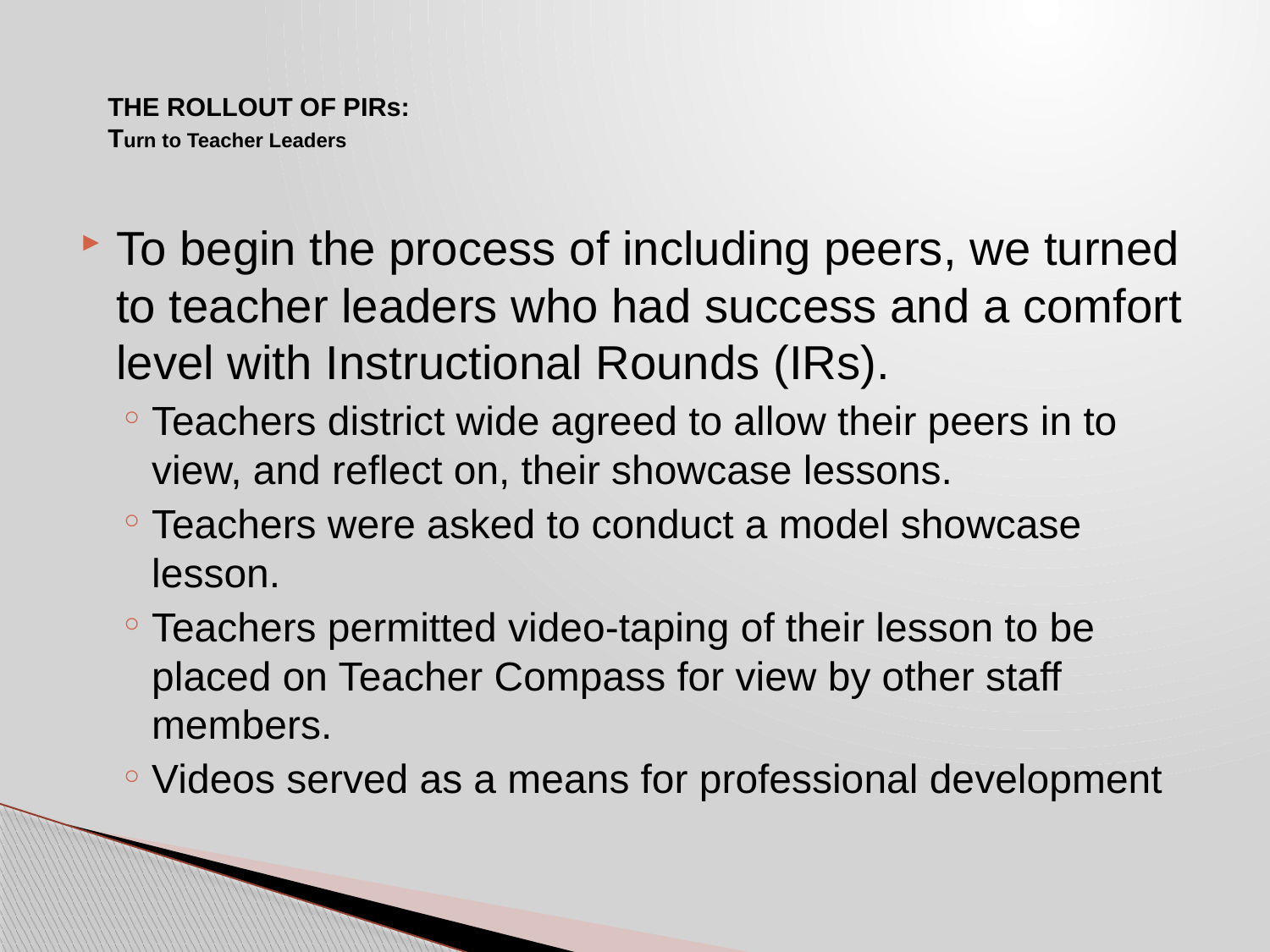

# THE ROLLOUT OF PIRs: Turn to Teacher Leaders
To begin the process of including peers, we turned to teacher leaders who had success and a comfort level with Instructional Rounds (IRs).
Teachers district wide agreed to allow their peers in to view, and reflect on, their showcase lessons.
Teachers were asked to conduct a model showcase lesson.
Teachers permitted video-taping of their lesson to be placed on Teacher Compass for view by other staff members.
Videos served as a means for professional development